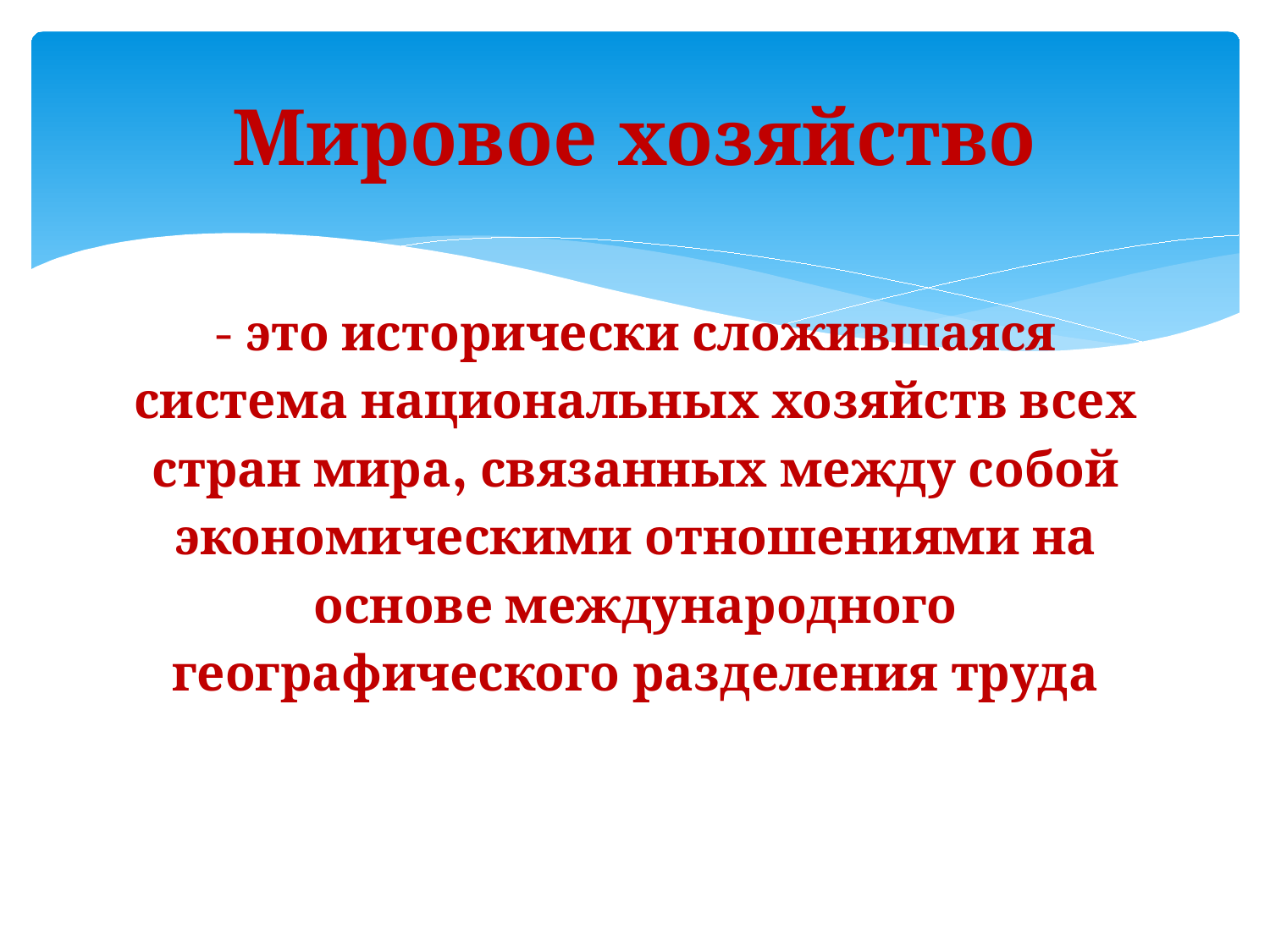

# Мировое хозяйство
- это исторически сложившаяся система национальных хозяйств всех стран мира, связанных между собой экономическими отношениями на основе международного географического разделения труда